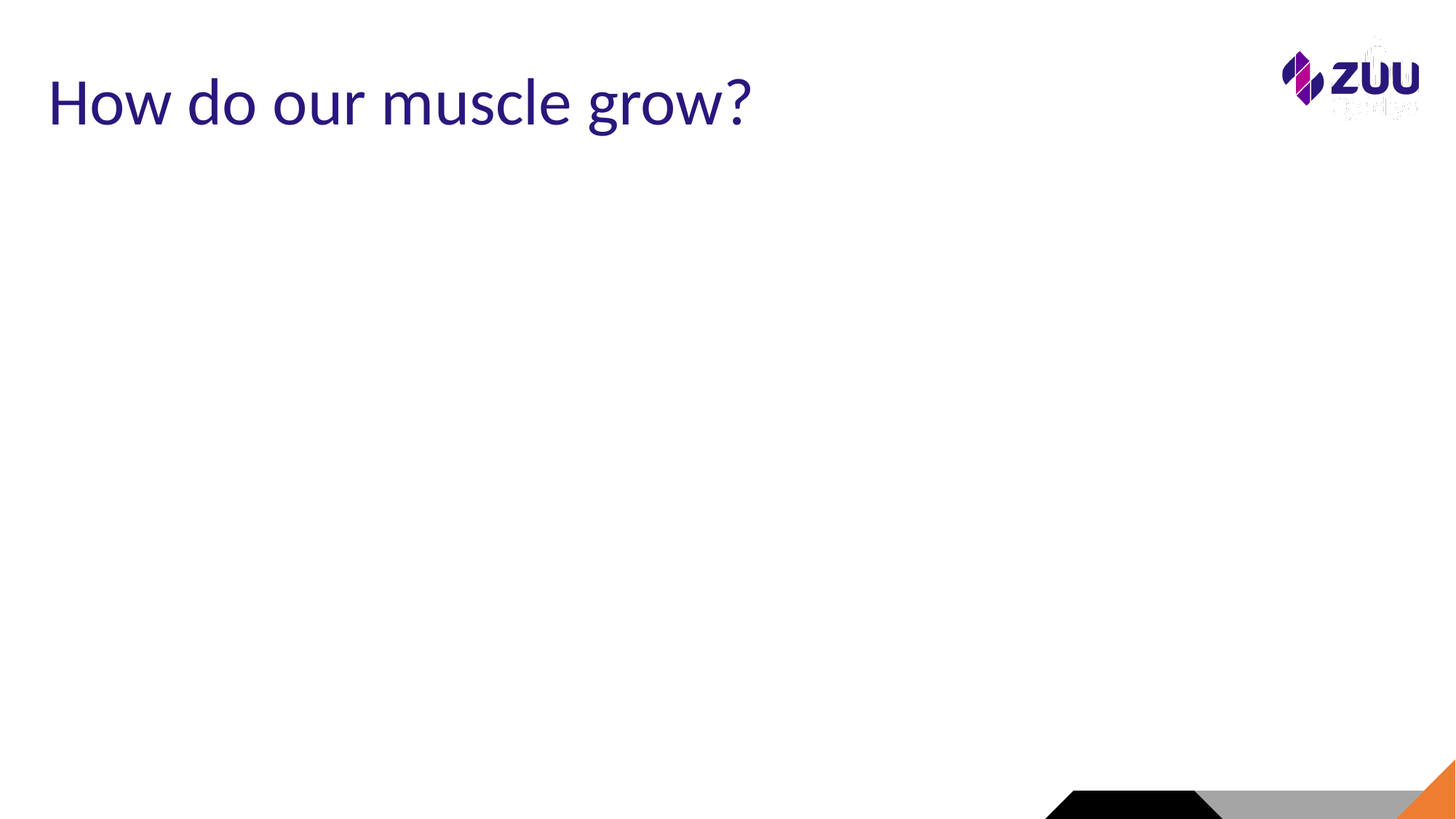

# How do our muscle grow?

9